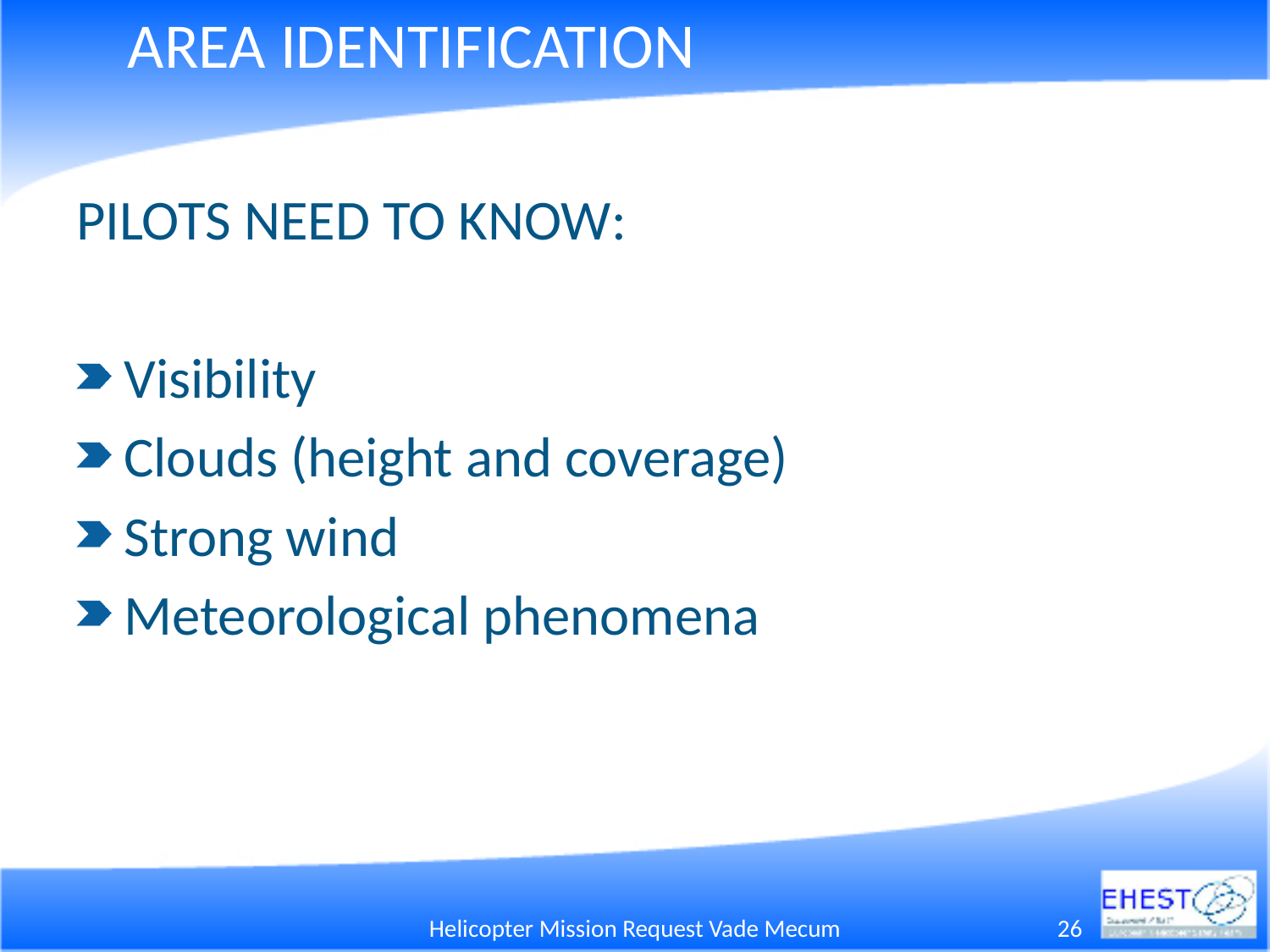

# AREA IDENTIFICATION
PILOTS NEED TO KNOW:

Visibility
Clouds (height and coverage)
Strong wind
Meteorological phenomena
Helicopter Mission Request Vade Mecum
26